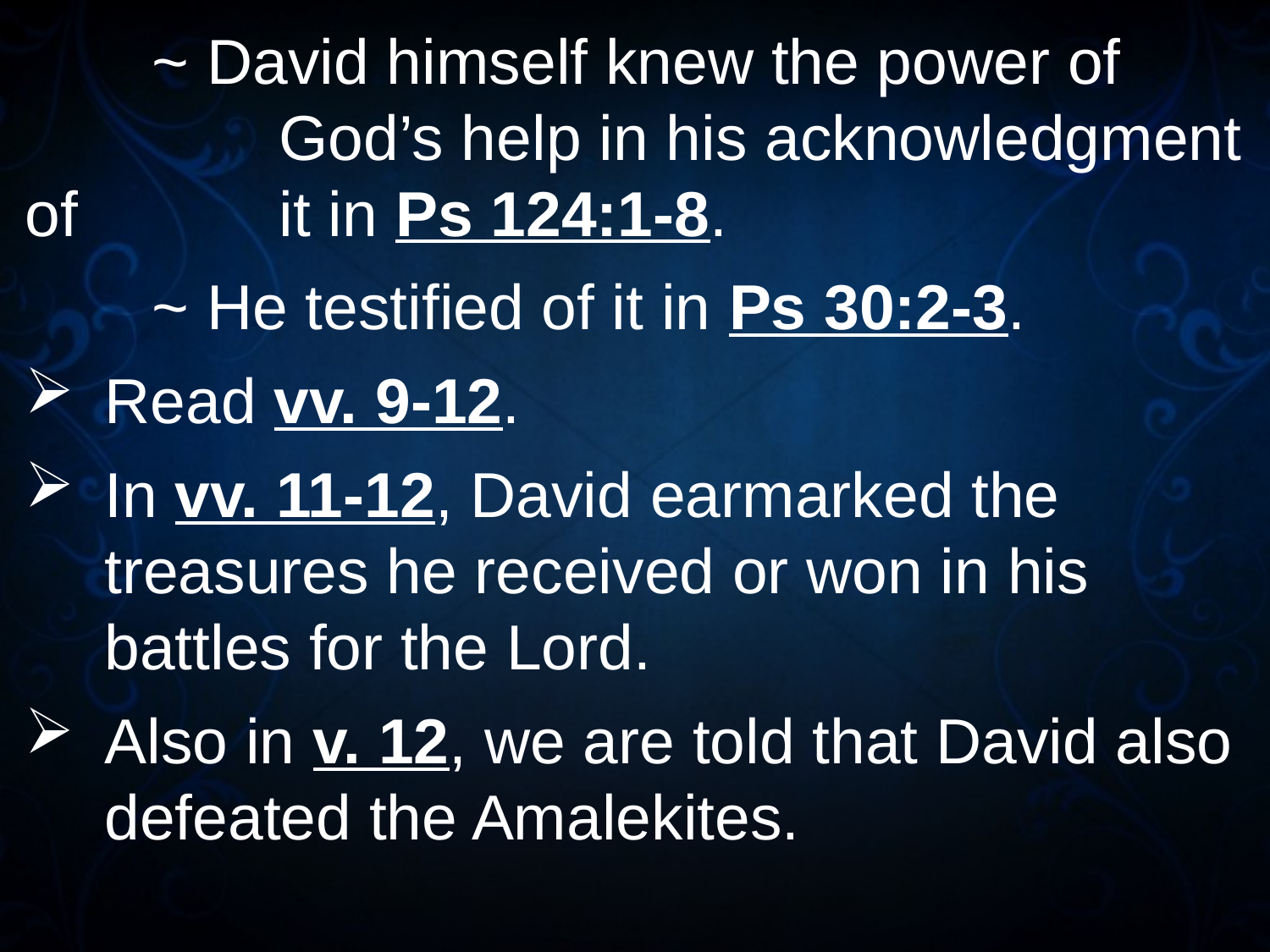

~ David himself knew the power of 			God’s help in his acknowledgment of 		it in Ps 124:1-8.
	~ He testified of it in Ps 30:2-3.
Read vv. 9-12.
In vv. 11-12, David earmarked the treasures he received or won in his battles for the Lord.
Also in v. 12, we are told that David also defeated the Amalekites.